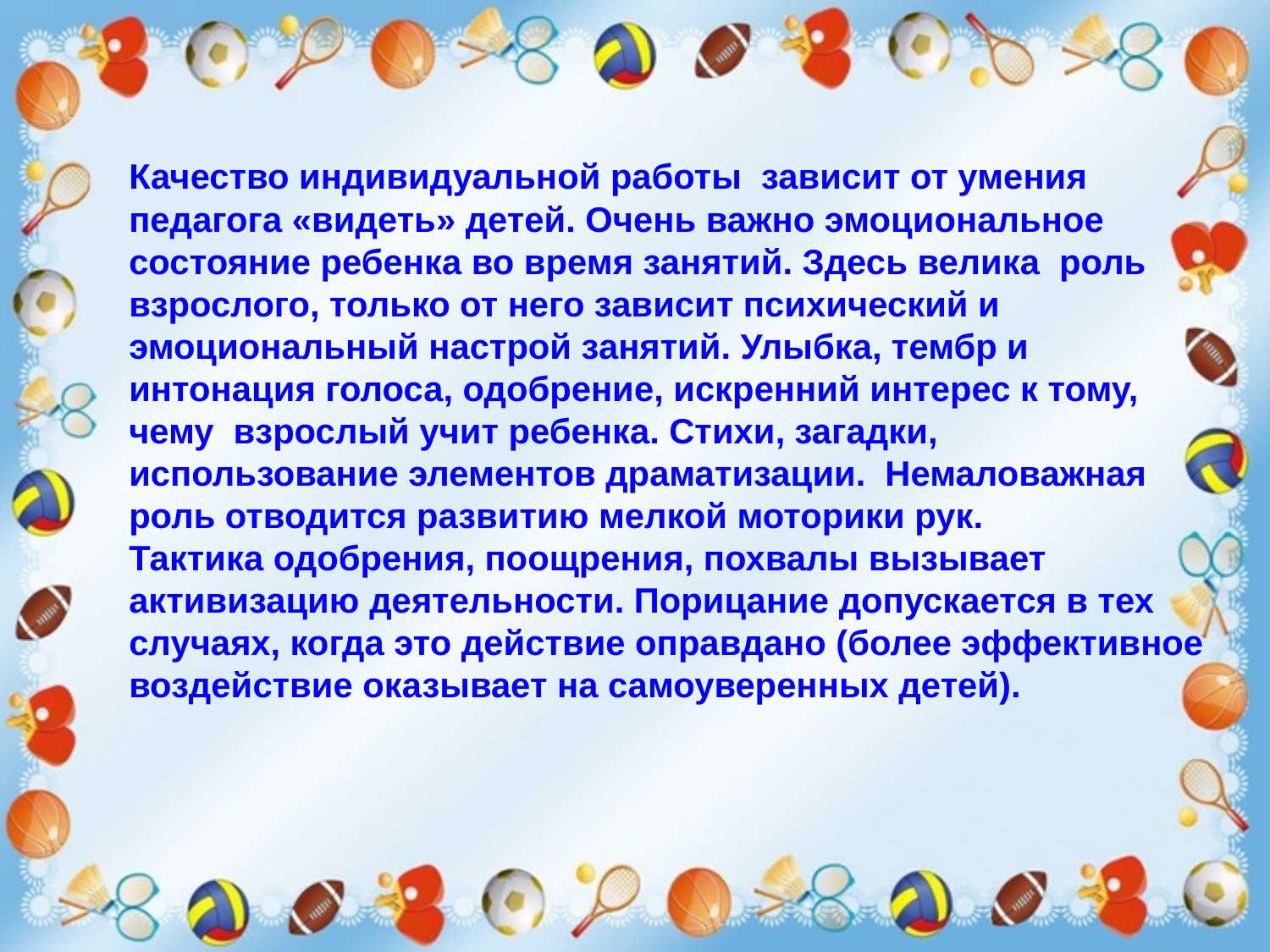

Качество индивидуальной работы  зависит от умения педагога «видеть» детей. Очень важно эмоциональное состояние ребенка во время занятий. Здесь велика  роль взрослого, только от него зависит психический и эмоциональный настрой занятий. Улыбка, тембр и интонация голоса, одобрение, искренний интерес к тому, чему  взрослый учит ребенка. Стихи, загадки, использование элементов драматизации.  Немаловажная роль отводится развитию мелкой моторики рук.
Тактика одобрения, поощрения, похвалы вызывает активизацию деятельности. Порицание допускается в тех случаях, когда это действие оправдано (более эффективное воздействие оказывает на самоуверенных детей).